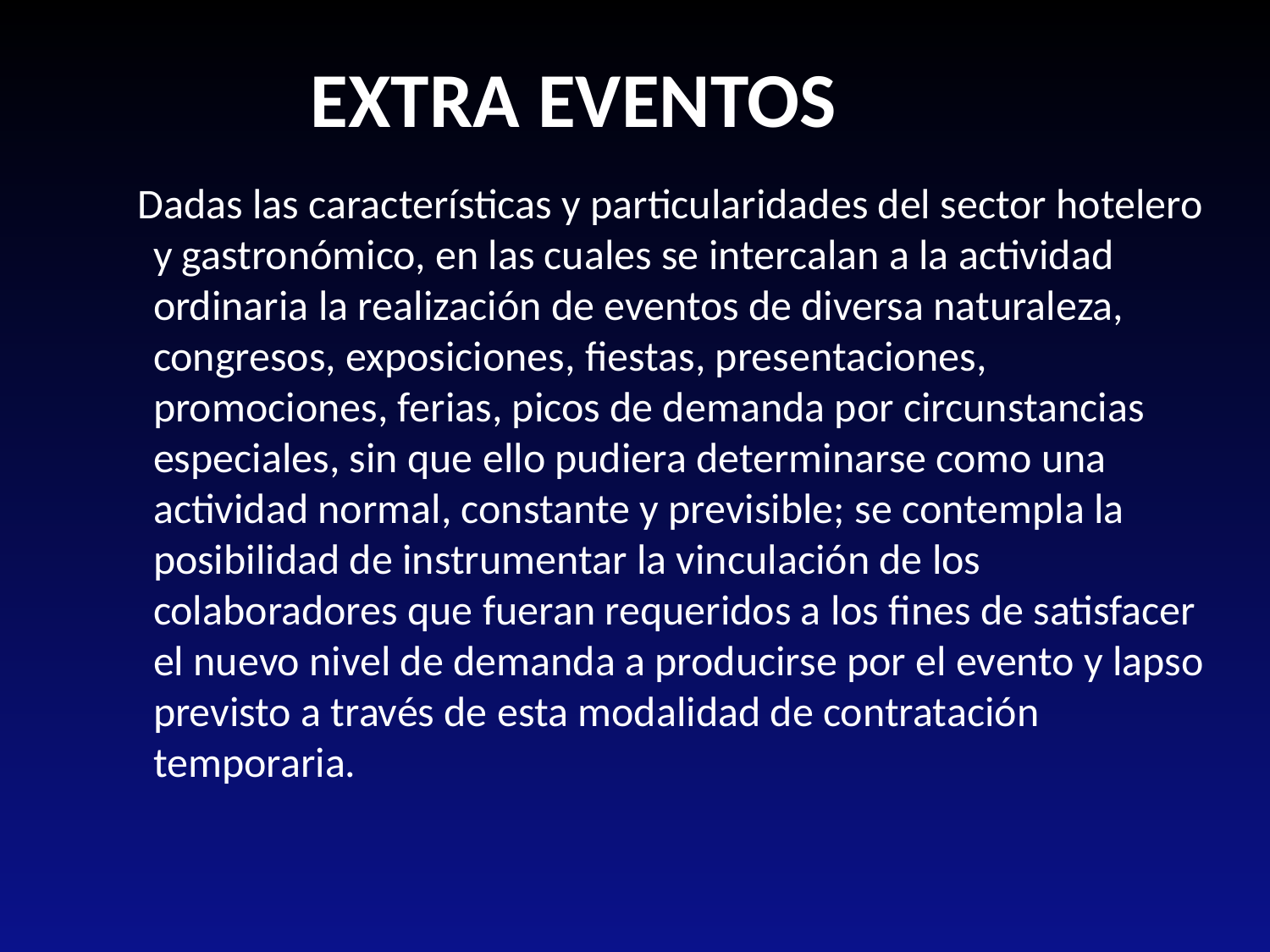

EXTRA EVENTOS
    Dadas las características y particularidades del sector hotelero y gastronómico, en las cuales se intercalan a la actividad ordinaria la realización de eventos de diversa naturaleza, congresos, exposiciones, fiestas, presentaciones, promociones, ferias, picos de demanda por circunstancias especiales, sin que ello pudiera determinarse como una actividad normal, constante y previsible; se contempla la posibilidad de instrumentar la vinculación de los colaboradores que fueran requeridos a los fines de satisfacer el nuevo nivel de demanda a producirse por el evento y lapso previsto a través de esta modalidad de contratación temporaria.